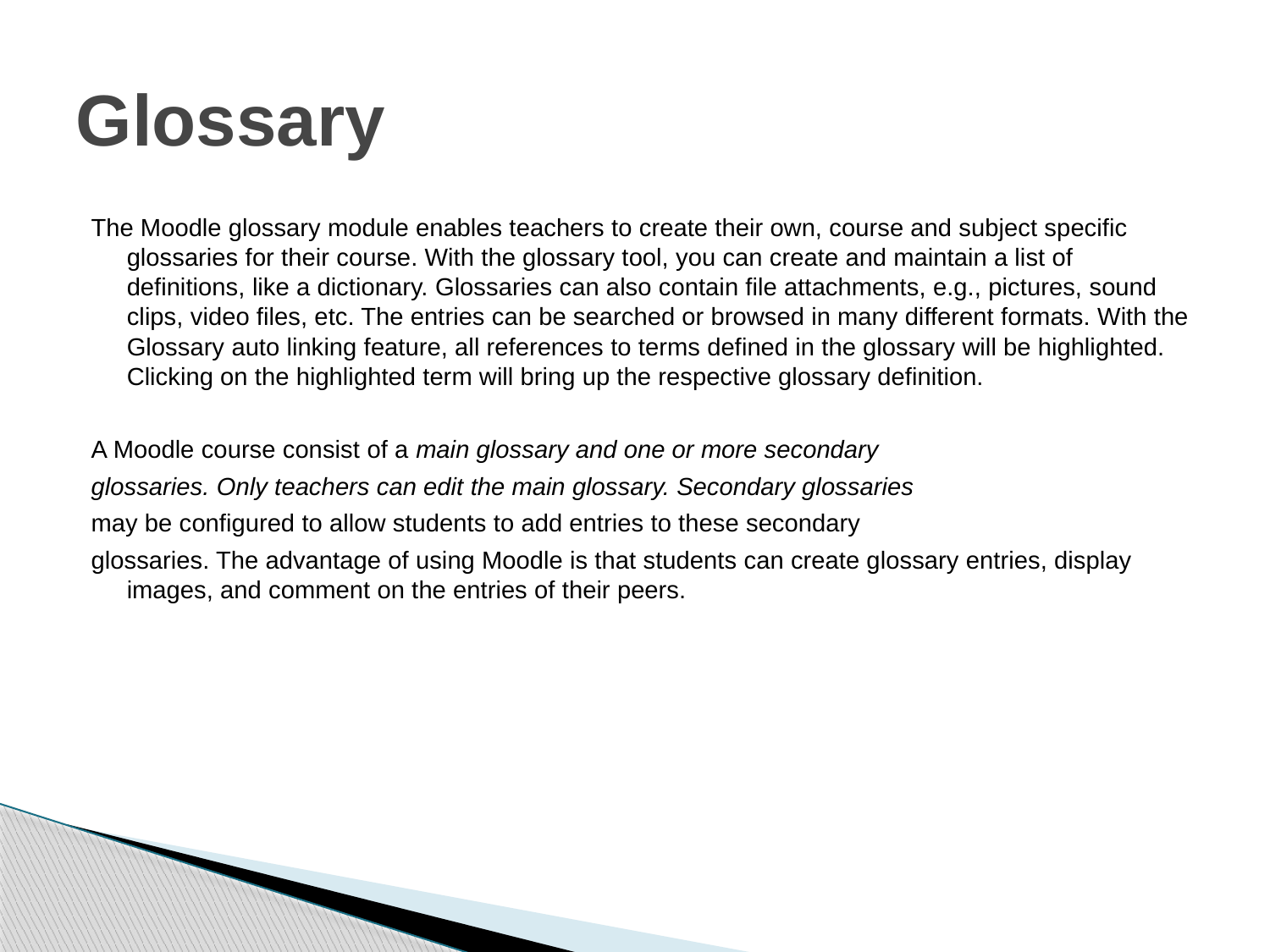

# Glossary
The Moodle glossary module enables teachers to create their own, course and subject specific glossaries for their course. With the glossary tool, you can create and maintain a list of definitions, like a dictionary. Glossaries can also contain file attachments, e.g., pictures, sound clips, video files, etc. The entries can be searched or browsed in many different formats. With the Glossary auto linking feature, all references to terms defined in the glossary will be highlighted. Clicking on the highlighted term will bring up the respective glossary definition.

A Moodle course consist of a main glossary and one or more secondary
glossaries. Only teachers can edit the main glossary. Secondary glossaries
may be configured to allow students to add entries to these secondary
glossaries. The advantage of using Moodle is that students can create glossary entries, display images, and comment on the entries of their peers.